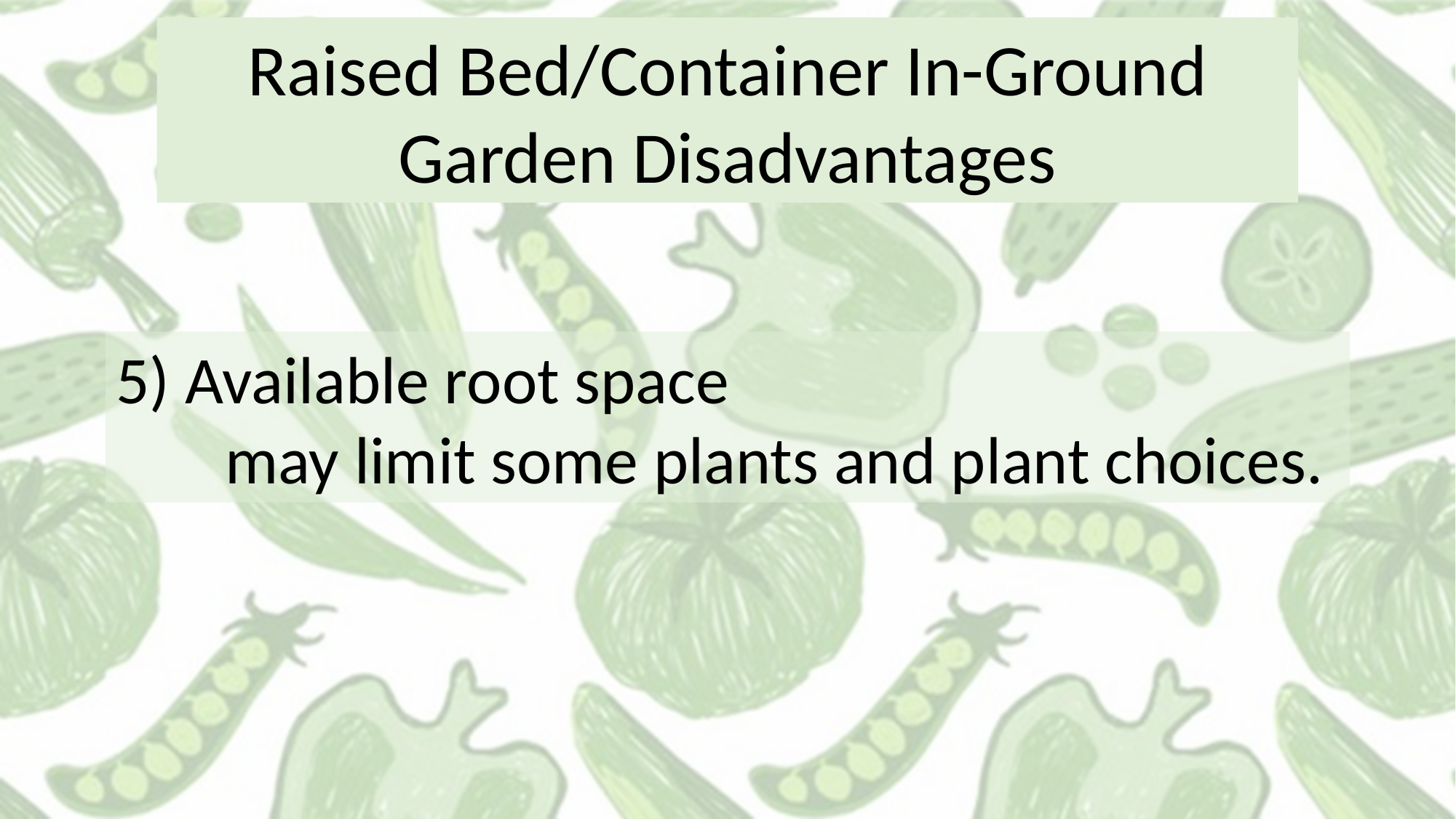

Raised Bed/Container In-Ground Garden Disadvantages
5) Available root space
	may limit some plants and plant choices.